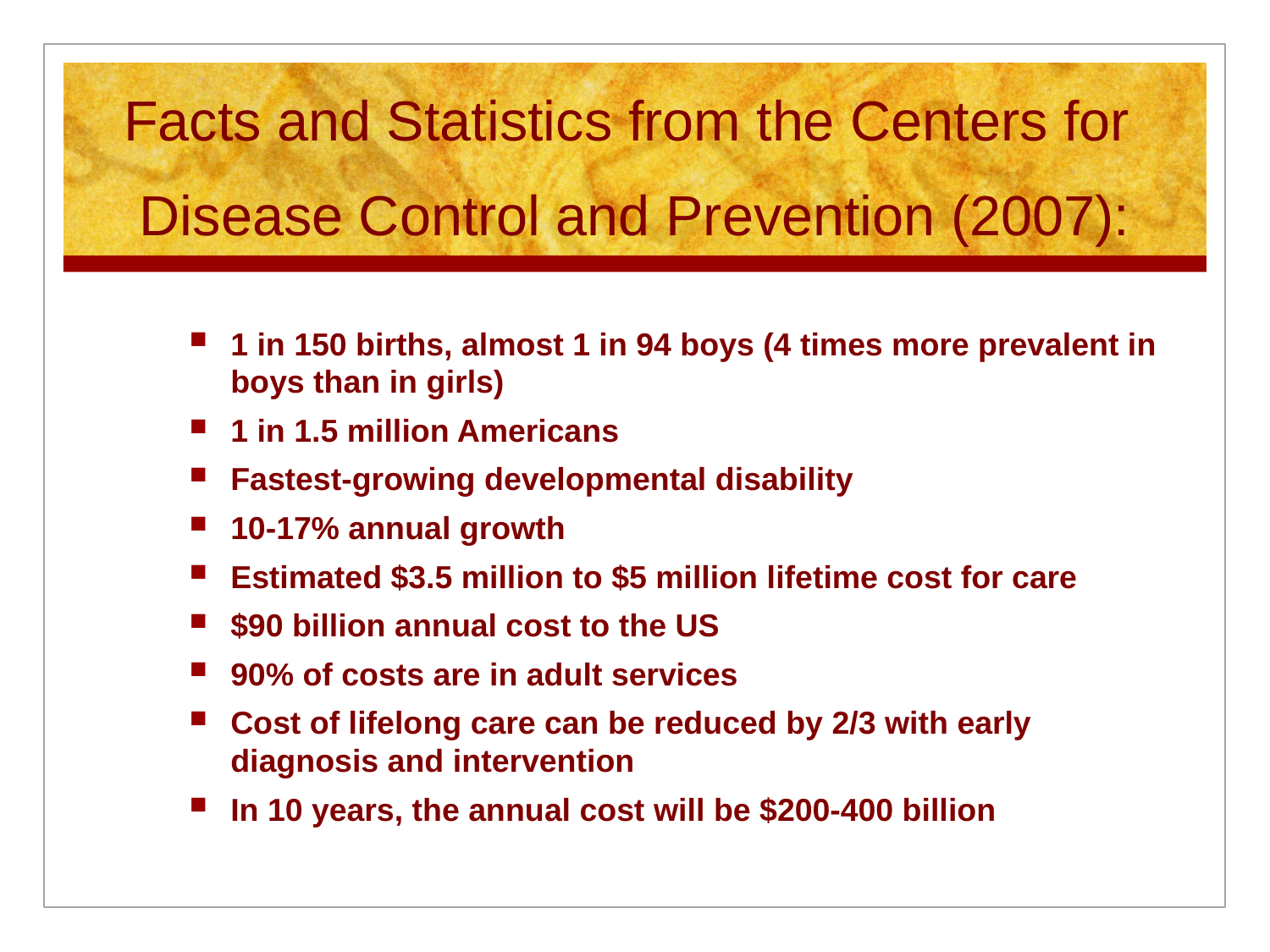

# Facts and Statistics from the Centers for Disease Control and Prevention (2007):
1 in 150 births, almost 1 in 94 boys (4 times more prevalent in boys than in girls)
1 in 1.5 million Americans
Fastest-growing developmental disability
10-17% annual growth
Estimated $3.5 million to $5 million lifetime cost for care
$90 billion annual cost to the US
90% of costs are in adult services
Cost of lifelong care can be reduced by 2/3 with early diagnosis and intervention
In 10 years, the annual cost will be $200-400 billion